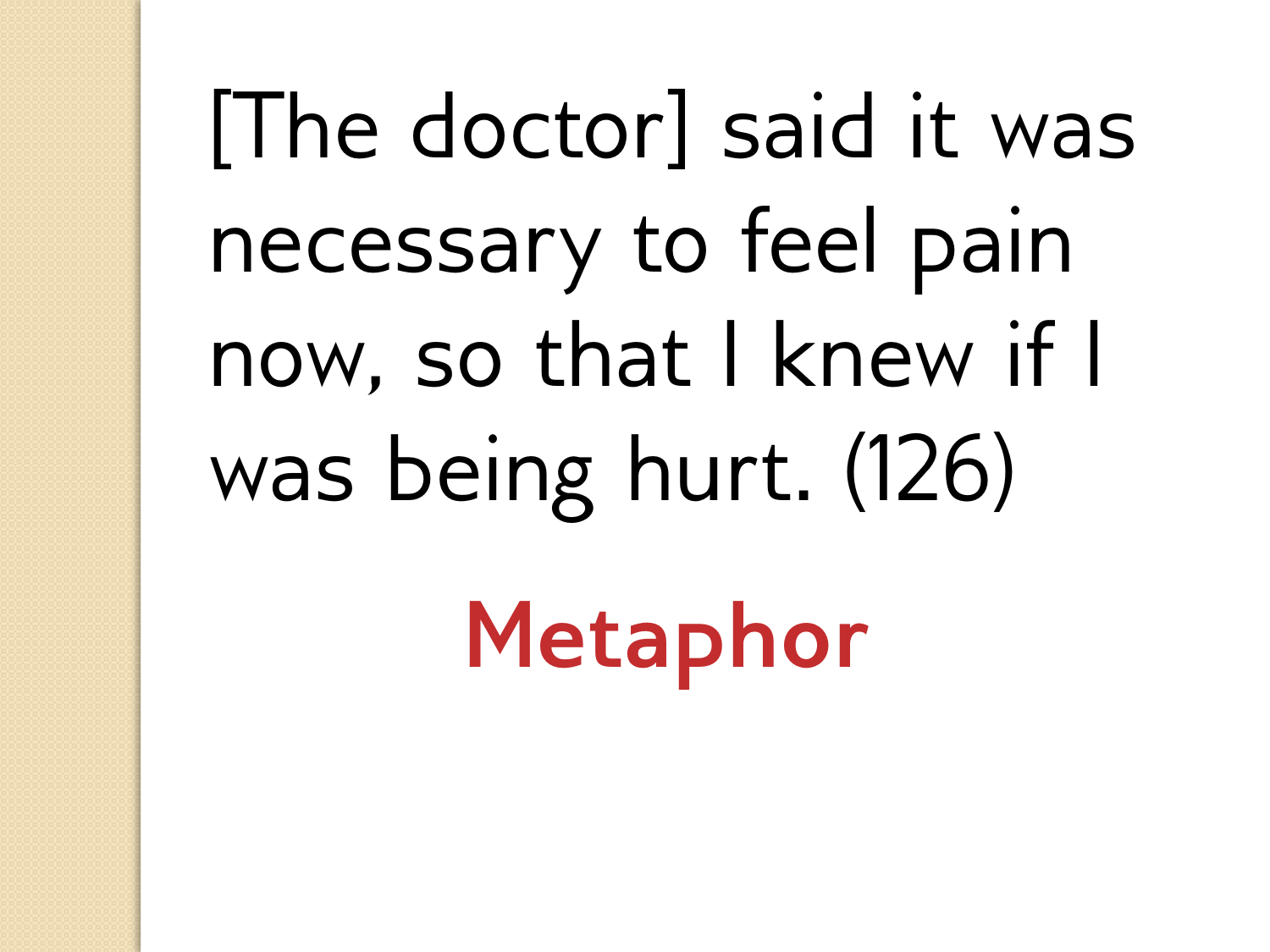

[The doctor] said it was necessary to feel pain now, so that I knew if I was being hurt. (126)
Metaphor